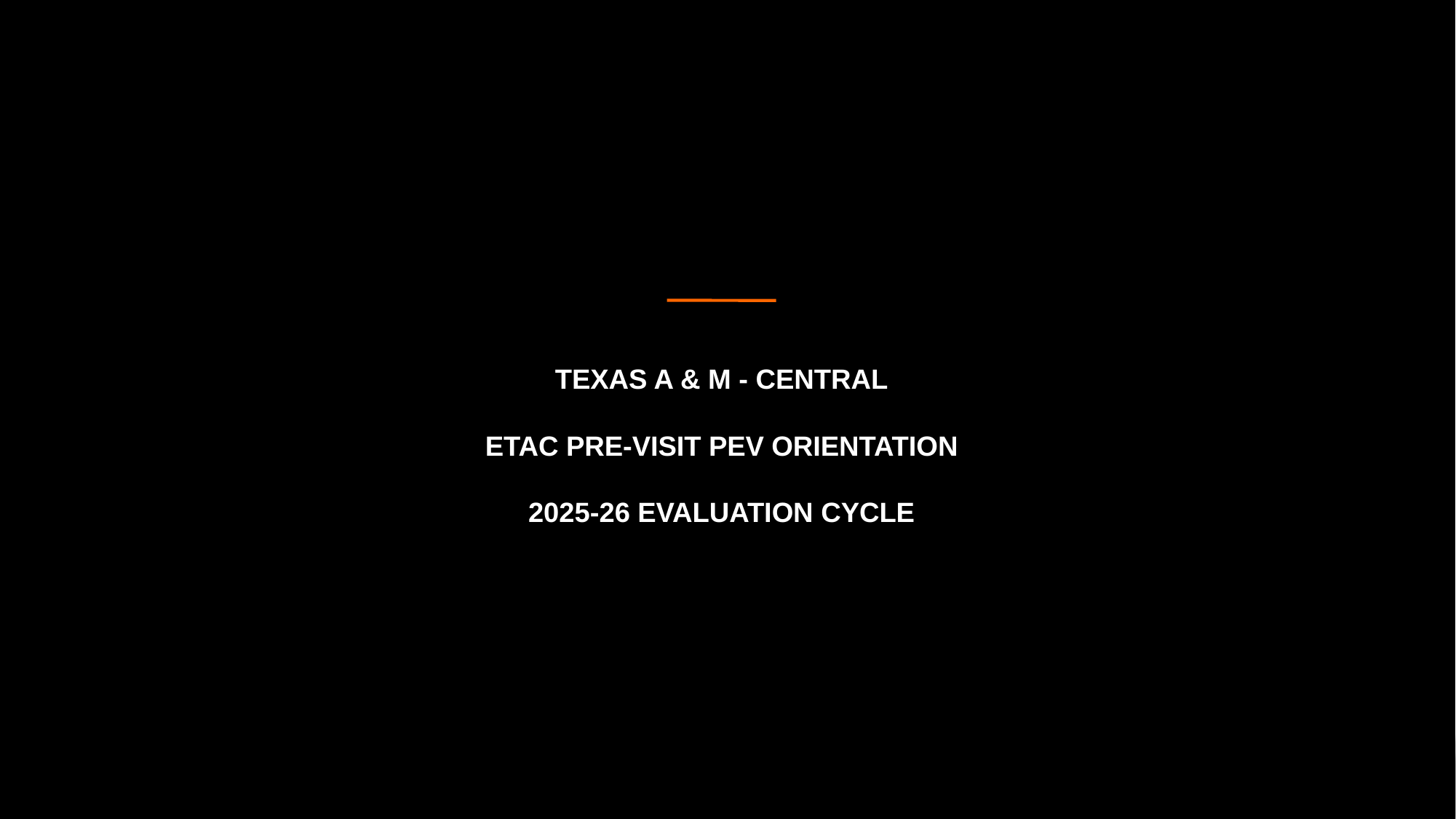

# TEXAS A & M - CENTRAL ETAC PRE-VISIT PEV ORIENTATION 2025-26 EVALUATION CYCLE